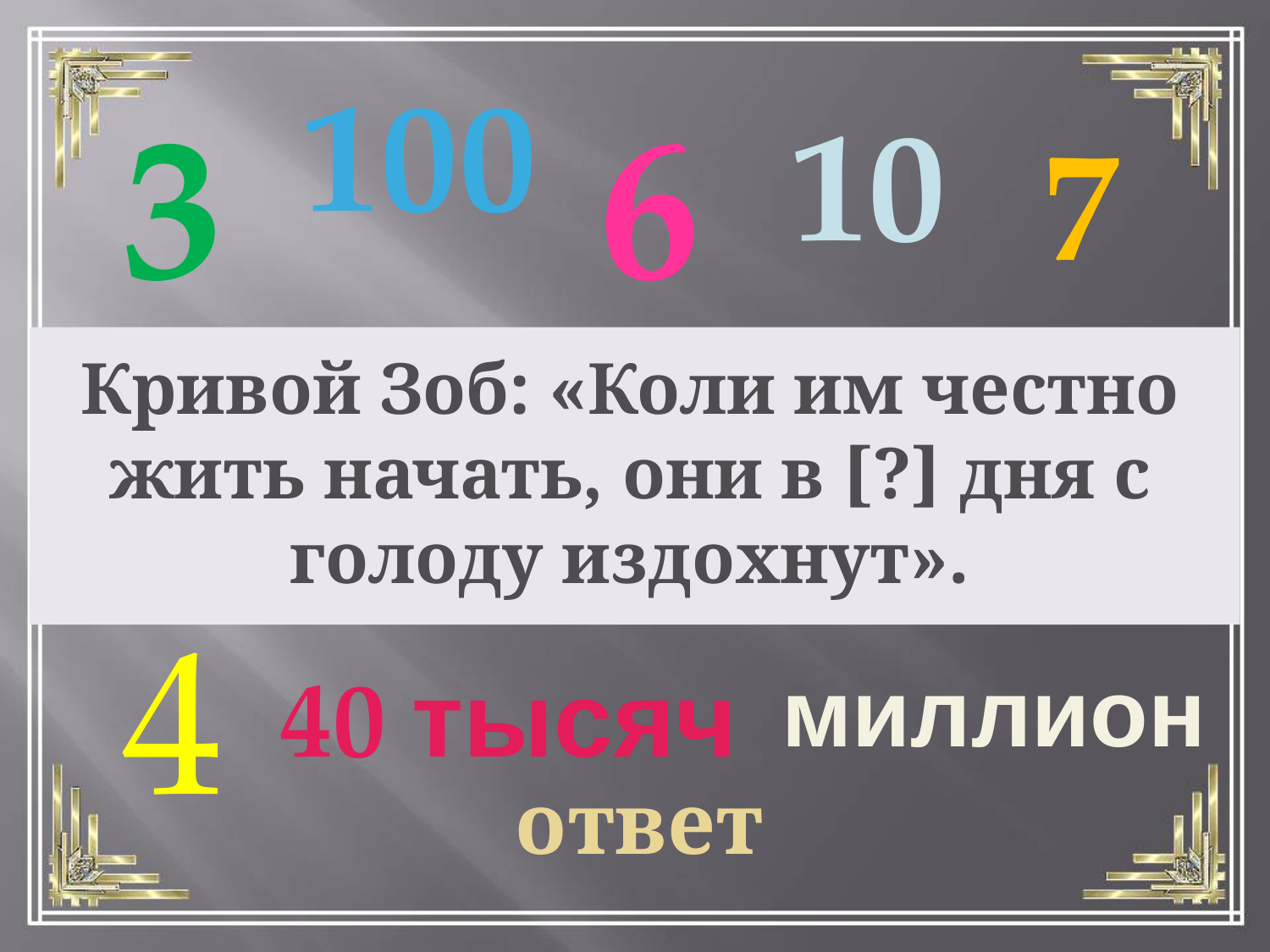

100
3
6
10
7

Кривой Зоб: «Коли им честно жить начать, они в [?] дня с голоду издохнут».
4
  миллион
40 тысяч
ответ